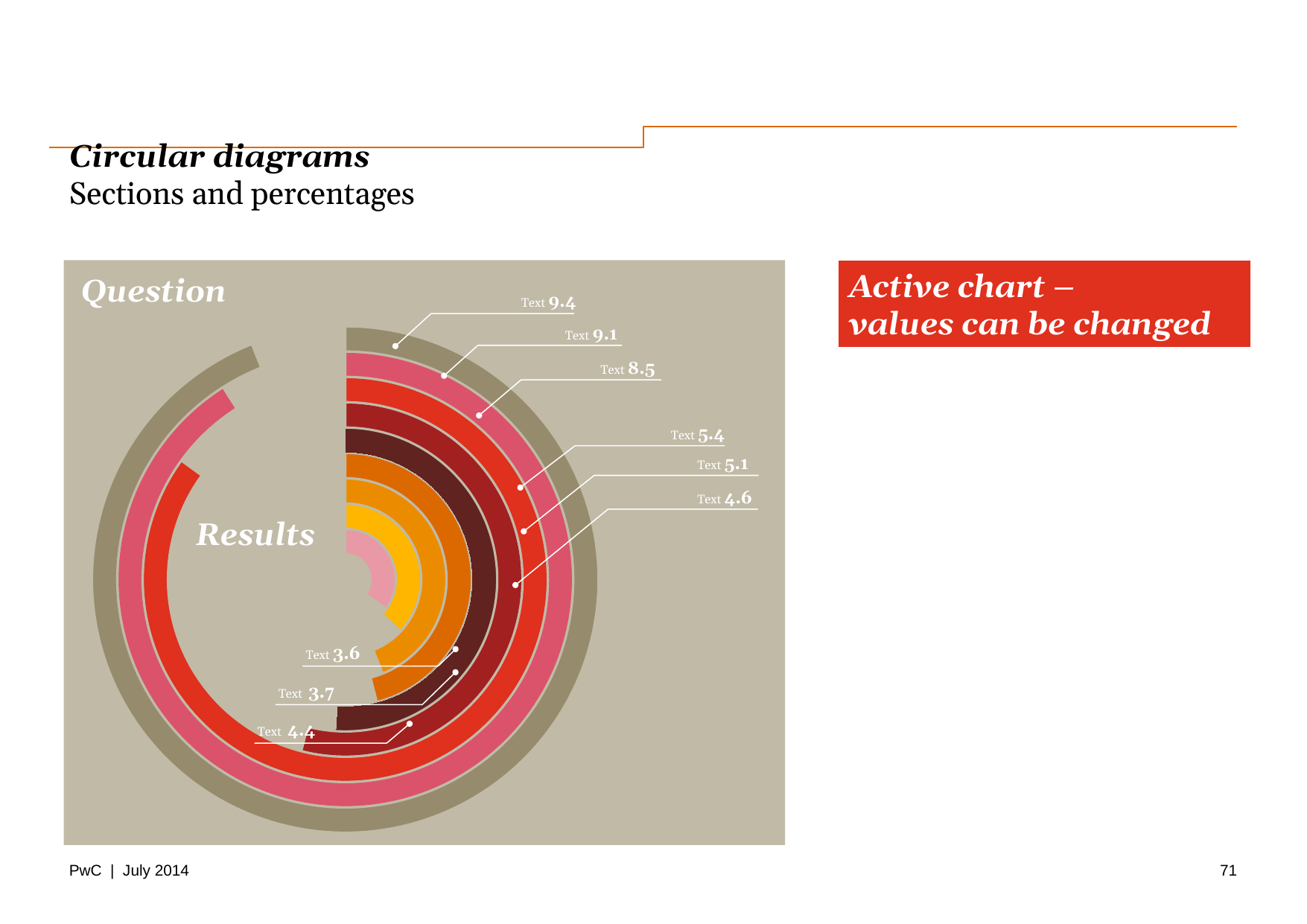

# Circular diagrams Sections and percentages
Active chart –
values can be changed

Question

### Chart

| Category | i | h | g | f | e | d2 | c2 | b2 | a2 |
|---|---|---|---|---|---|---|---|---|---|
| 1st Qtr | 3.6 | 3.7 | 4.4 | 4.6 | 5.1 | 5.4 | 8.5 | 9.1 | 9.4 |
| 2nd Qtr | 6.7 | 6.3 | 5.6 | 5.4 | 4.9 | 4.6 | 1.5 | 0.9 | 0.6 |
Text 9.4

Text 9.1

Text 8.5

Text 5.4

Text 5.1

Text 4.6

Results
Text 3.6

Text  3.7
Text  4.4

71